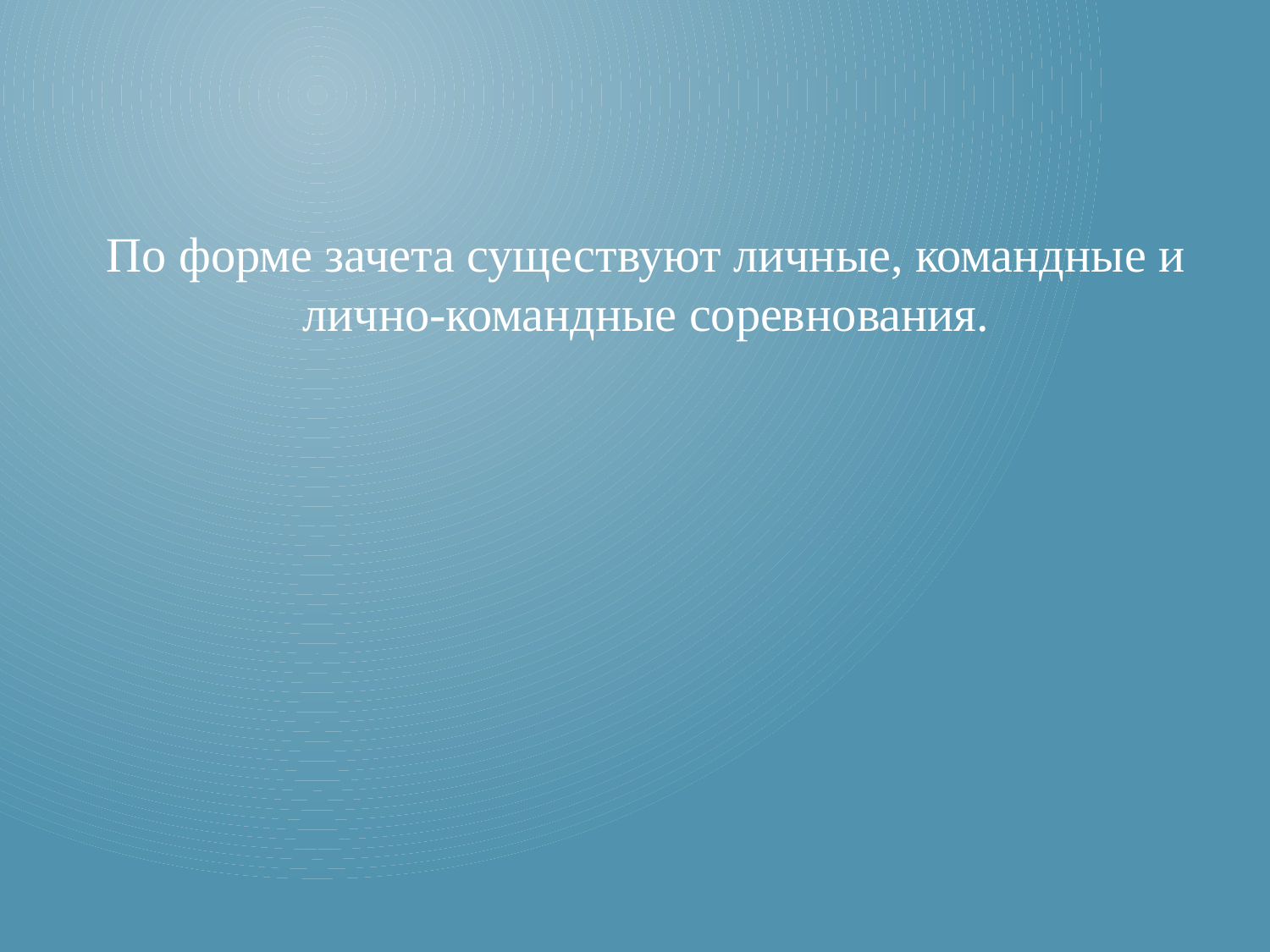

# По форме зачета существуют личные, командные и лично-командные соревнования.